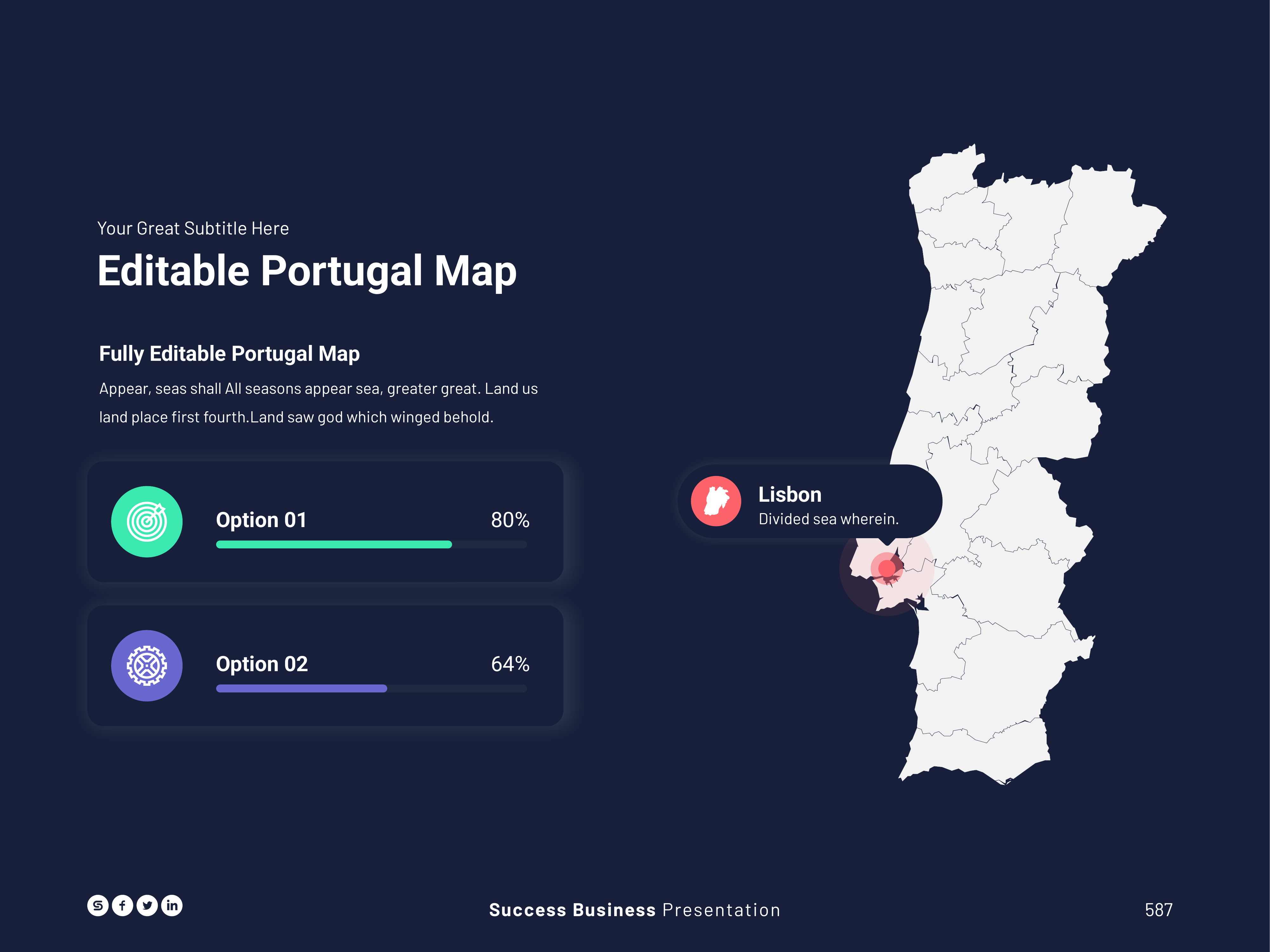

Your Great Subtitle Here
Editable Portugal Map
Fully Editable Portugal Map
Appear, seas shall All seasons appear sea, greater great. Land us land place first fourth.Land saw god which winged behold.

Lisbon
Divided sea wherein.

Option 01
80%

Option 02
64%